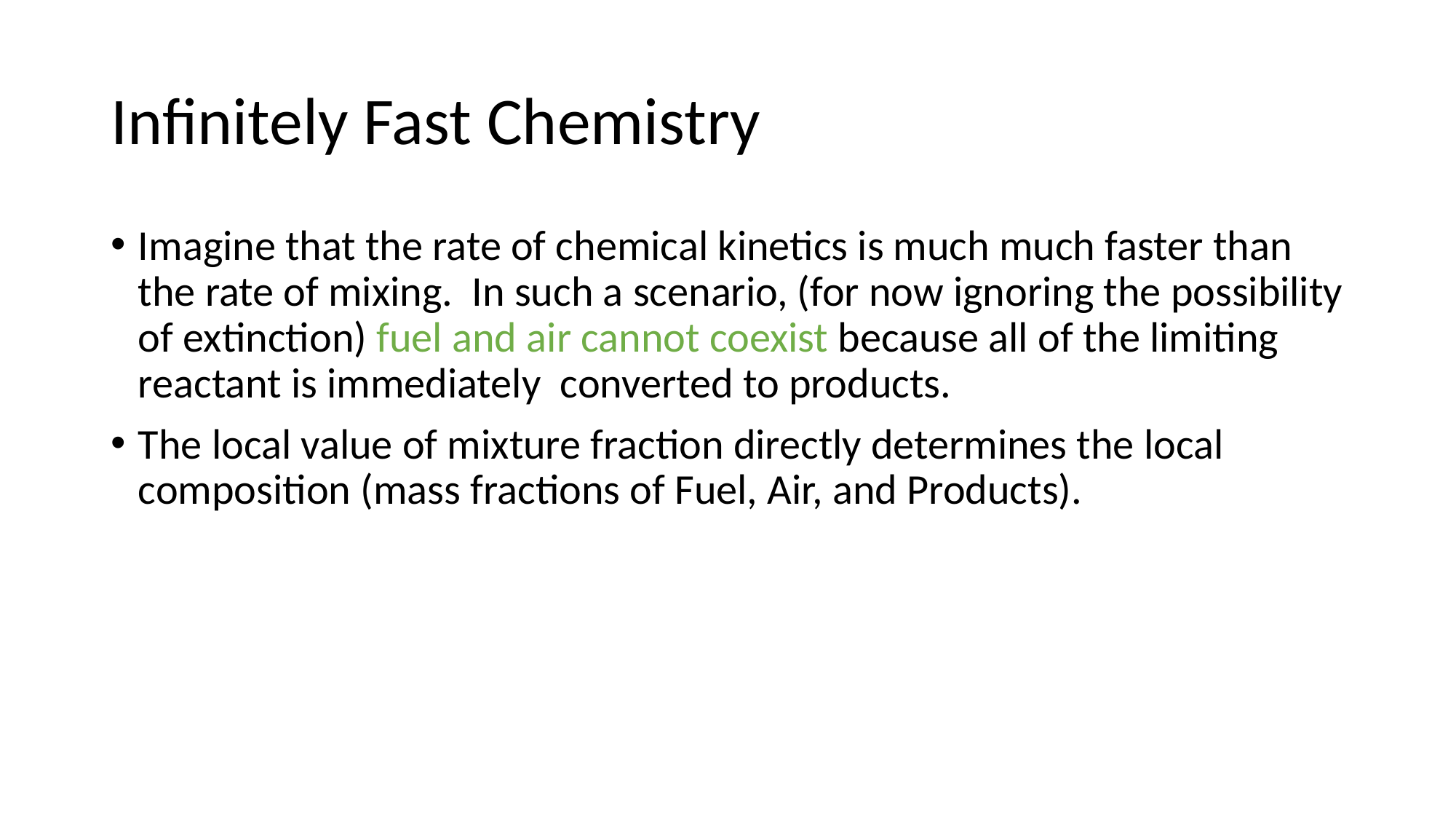

# Infinitely Fast Chemistry
Imagine that the rate of chemical kinetics is much much faster than the rate of mixing.  In such a scenario, (for now ignoring the possibility of extinction) fuel and air cannot coexist because all of the limiting reactant is immediately  converted to products.
The local value of mixture fraction directly determines the local composition (mass fractions of Fuel, Air, and Products).